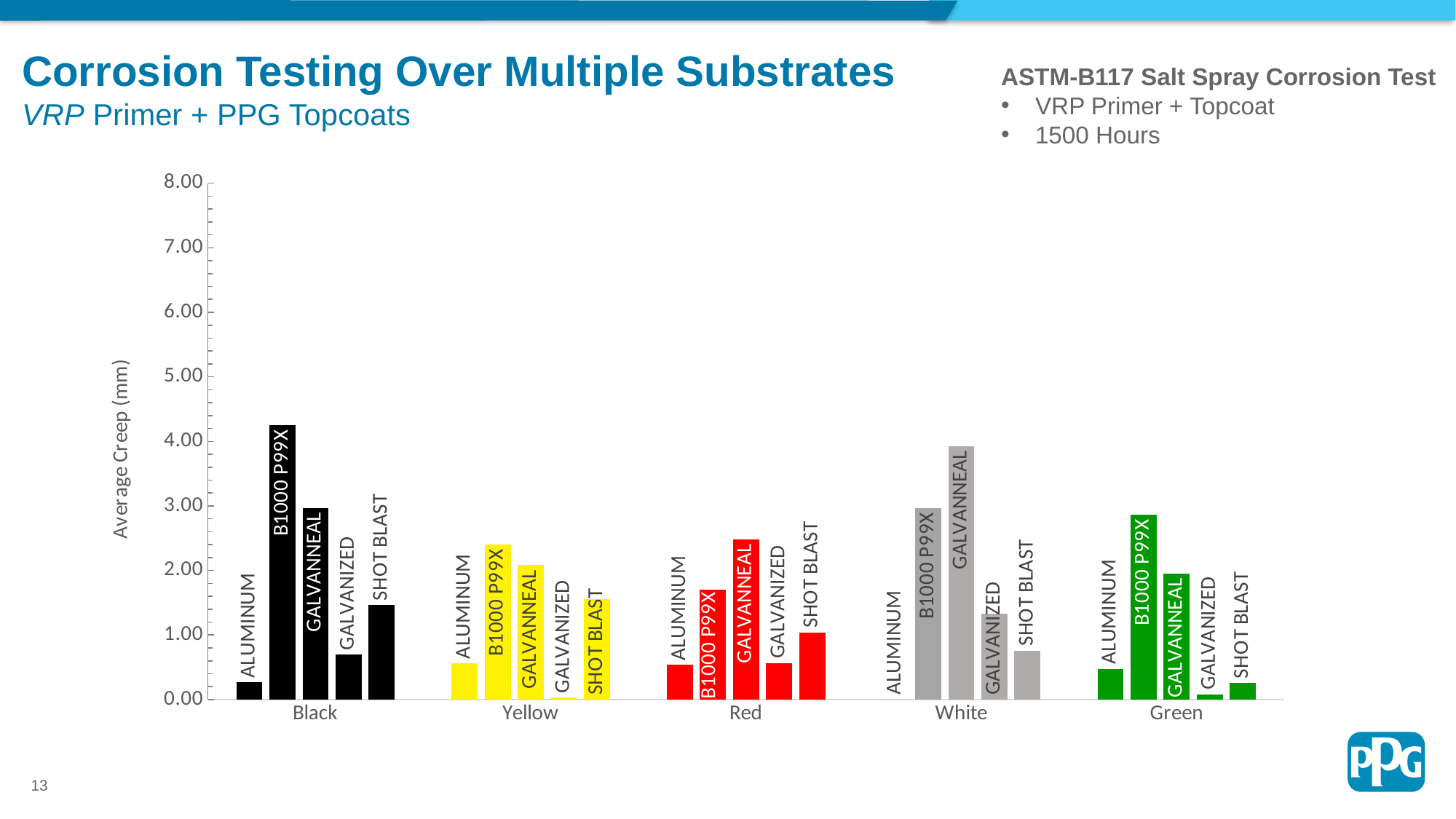

Corrosion Testing Over Multiple Substrates
VRP Primer + PPG Topcoats
ASTM-B117 Salt Spray Corrosion Test
VRP Primer + Topcoat
1500 Hours

### Chart

| Category | ALUMINUM | B1000 P99X | GALVANNEAL | GALVANIZED | SHOT BLAST |
|---|---|---|---|---|---|
| Black | 0.2682142857142856 | 4.250714285714286 | 2.9646428571428567 | 0.6975 | 1.4609999999999999 |
| Yellow | 0.5646428571428572 | 2.3992857142857145 | 2.0807142857142855 | 0.02857142857142858 | 1.5580000000000003 |
| Red | 0.5367857142857142 | 1.7039285714285715 | 2.476428571428572 | 0.565 | 1.0375 |
| White | 0.0 | 2.9699999999999998 | 3.9289285714285707 | 1.3350000000000002 | 0.7585000000000002 |
| Green | 0.47678571428571437 | 2.8639285714285716 | 1.9475 | 0.0817857142857143 | 0.25849999999999995 |
13